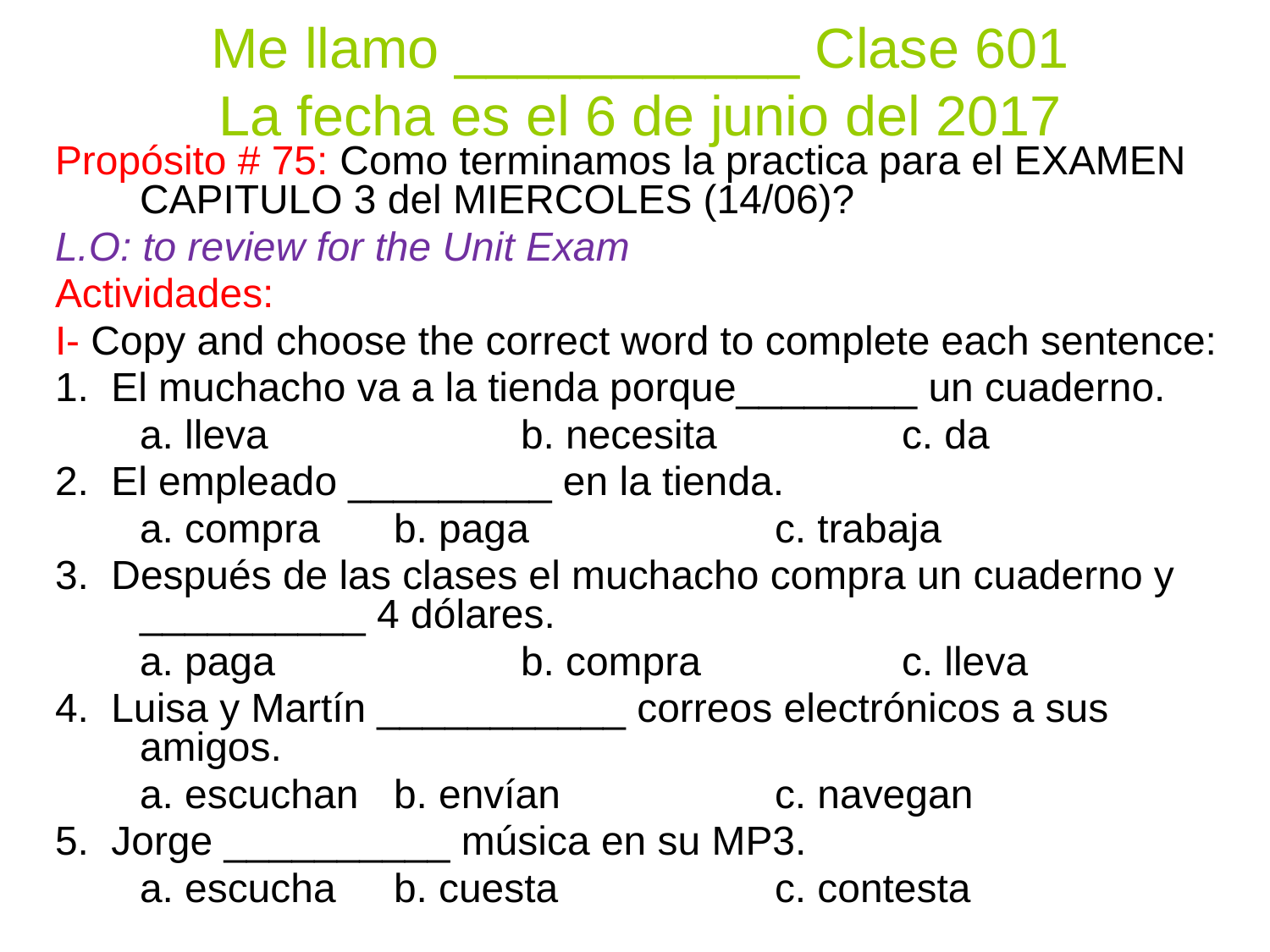

# Me llamo ___________ Clase 601 La fecha es el 6 de junio del 2017
Propósito # 75: Como terminamos la practica para el EXAMEN CAPITULO 3 del MIERCOLES (14/06)?
L.O: to review for the Unit Exam
Actividades:
I- Copy and choose the correct word to complete each sentence:
1.  El muchacho va a la tienda porque________ un cuaderno.
	a. lleva		b. necesita		c. da
2.  El empleado _________ en la tienda.
	a. compra	b. paga		c. trabaja
3.  Después de las clases el muchacho compra un cuaderno y __________ 4 dólares.
	a. paga		b. compra		c. lleva
4.  Luisa y Martín ___________ correos electrónicos a sus amigos.
	a. escuchan	b. envían		c. navegan
5.  Jorge __________ música en su MP3.
	a. escucha	b. cuesta		c. contesta